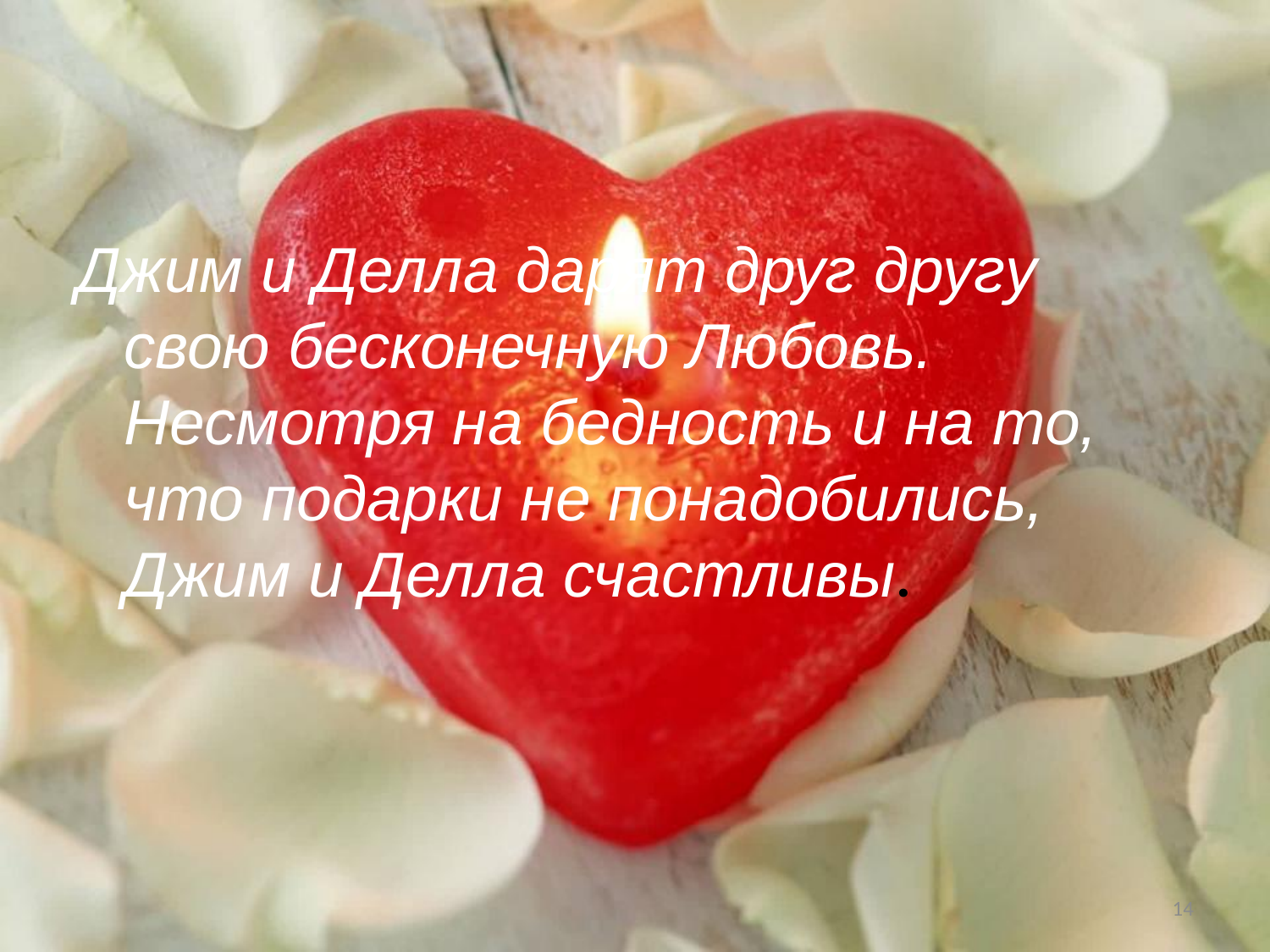

#
Джим и Делла дарят друг другу свою бесконечную Любовь. Несмотря на бедность и на то, что подарки не понадобились, Джим и Делла счастливы.
14